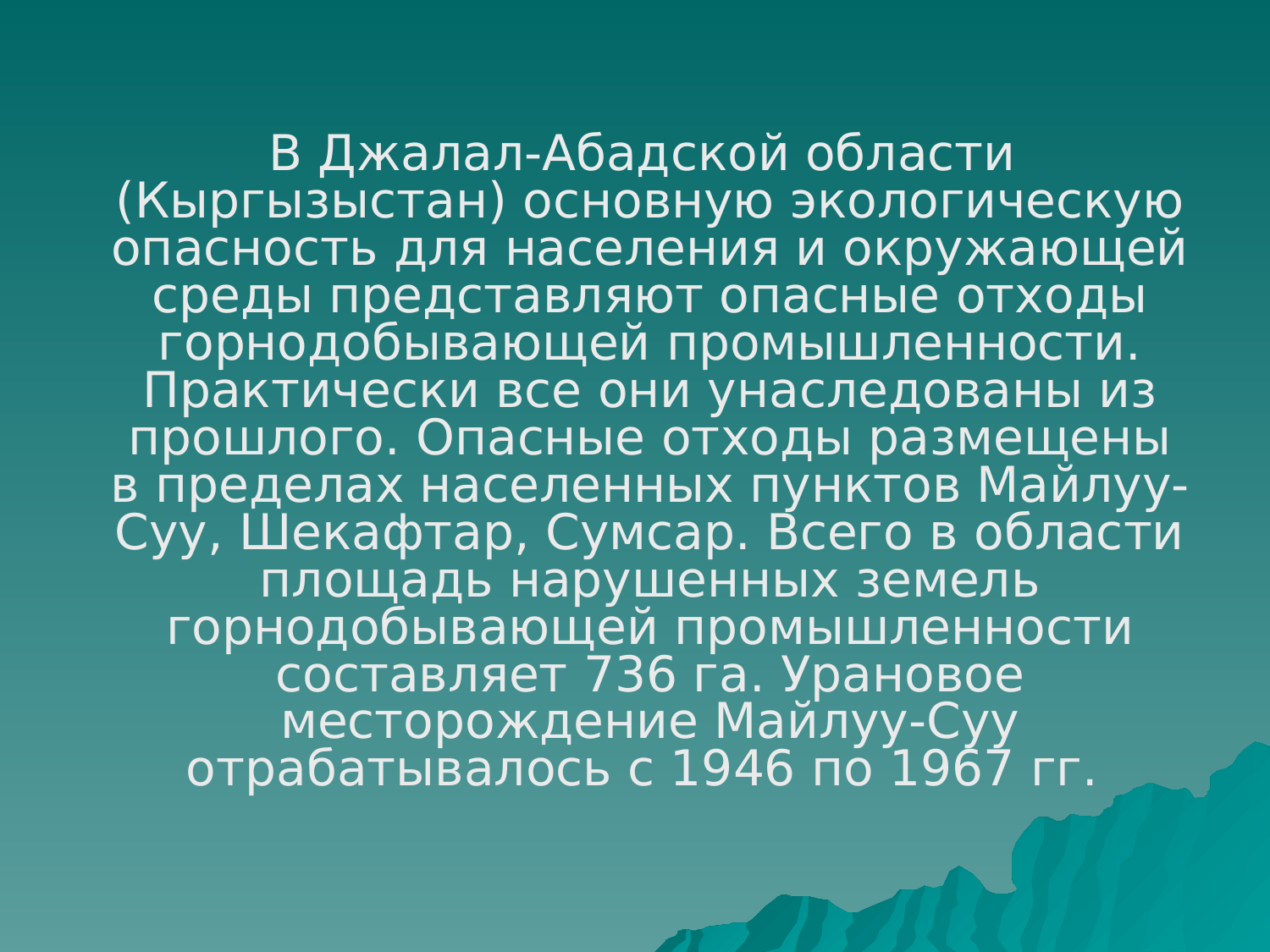

В Джалал-Абадской области  (Кыргызыстан) основную экологическую опасность для населения и окружающей среды представляют опасные отходы горнодобывающей промышленности. Практически все они унаследованы из прошлого. Опасные отходы размещены в пределах населенных пунктов Майлуу-Суу, Шекафтар, Сумсар. Всего в области площадь нарушенных земель горнодобывающей промышленности составляет 736 га. Урановое месторождение Майлуу-Суу отрабатывалось с 1946 по 1967 гг.